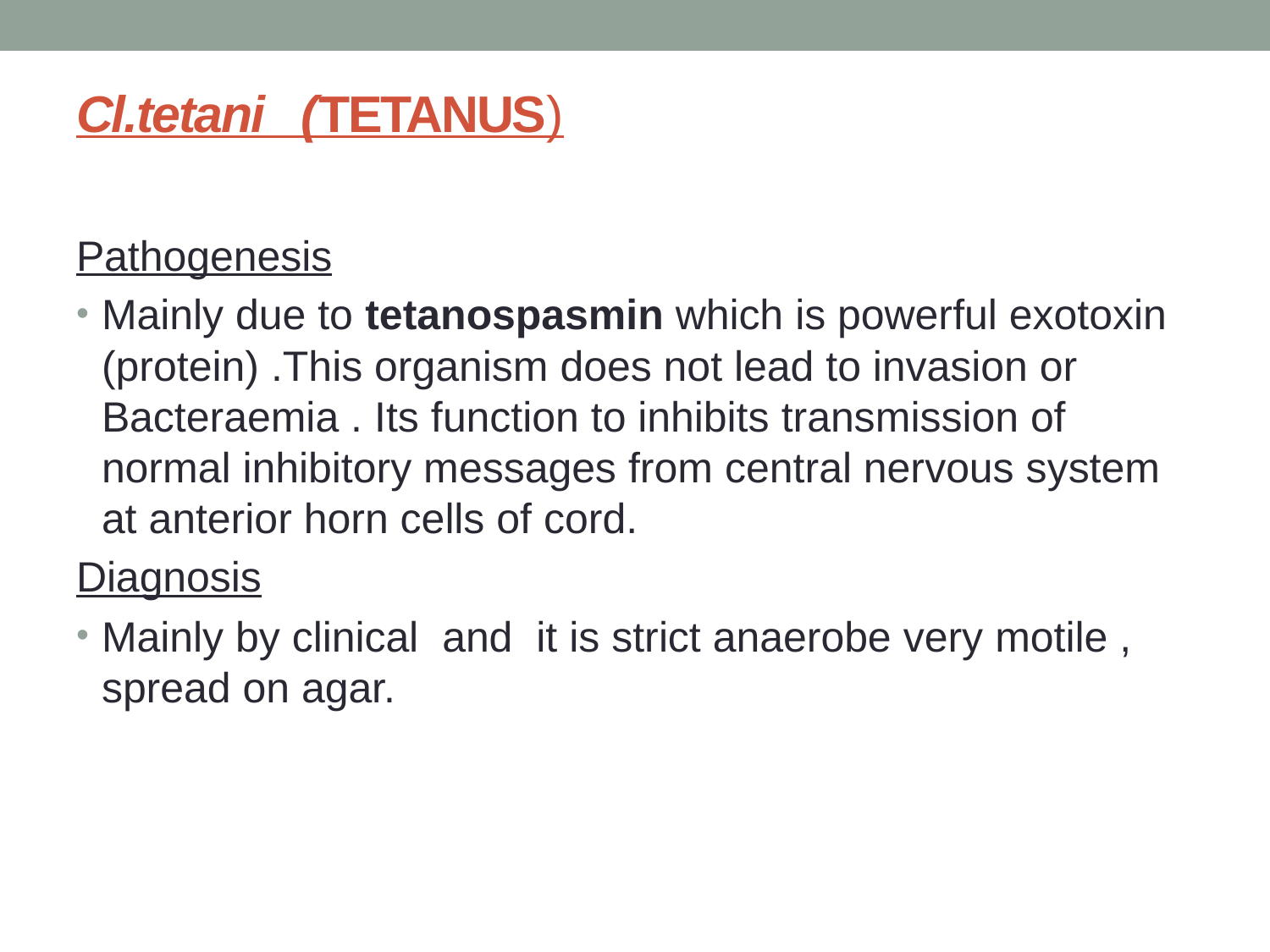

# Cl.tetani   (TETANUS)
Pathogenesis
Mainly due to tetanospasmin which is powerful exotoxin (protein) .This organism does not lead to invasion or Bacteraemia . Its function to inhibits transmission of normal inhibitory messages from central nervous system at anterior horn cells of cord.
Diagnosis
Mainly by clinical  and  it is strict anaerobe very motile , spread on agar.